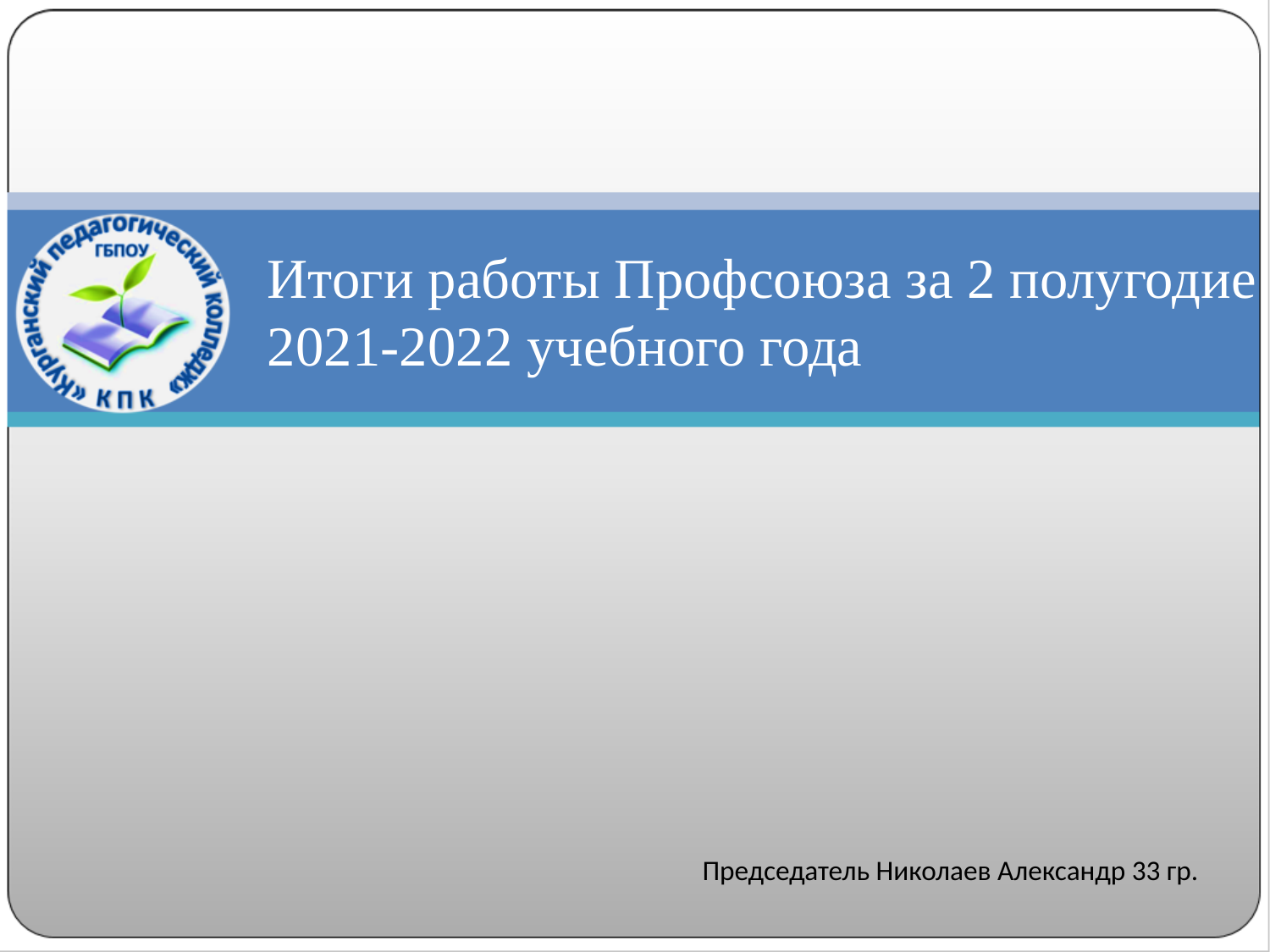

Итоги работы Профсоюза за 2 полугодие 2021-2022 учебного года
Председатель Николаев Александр 33 гр.